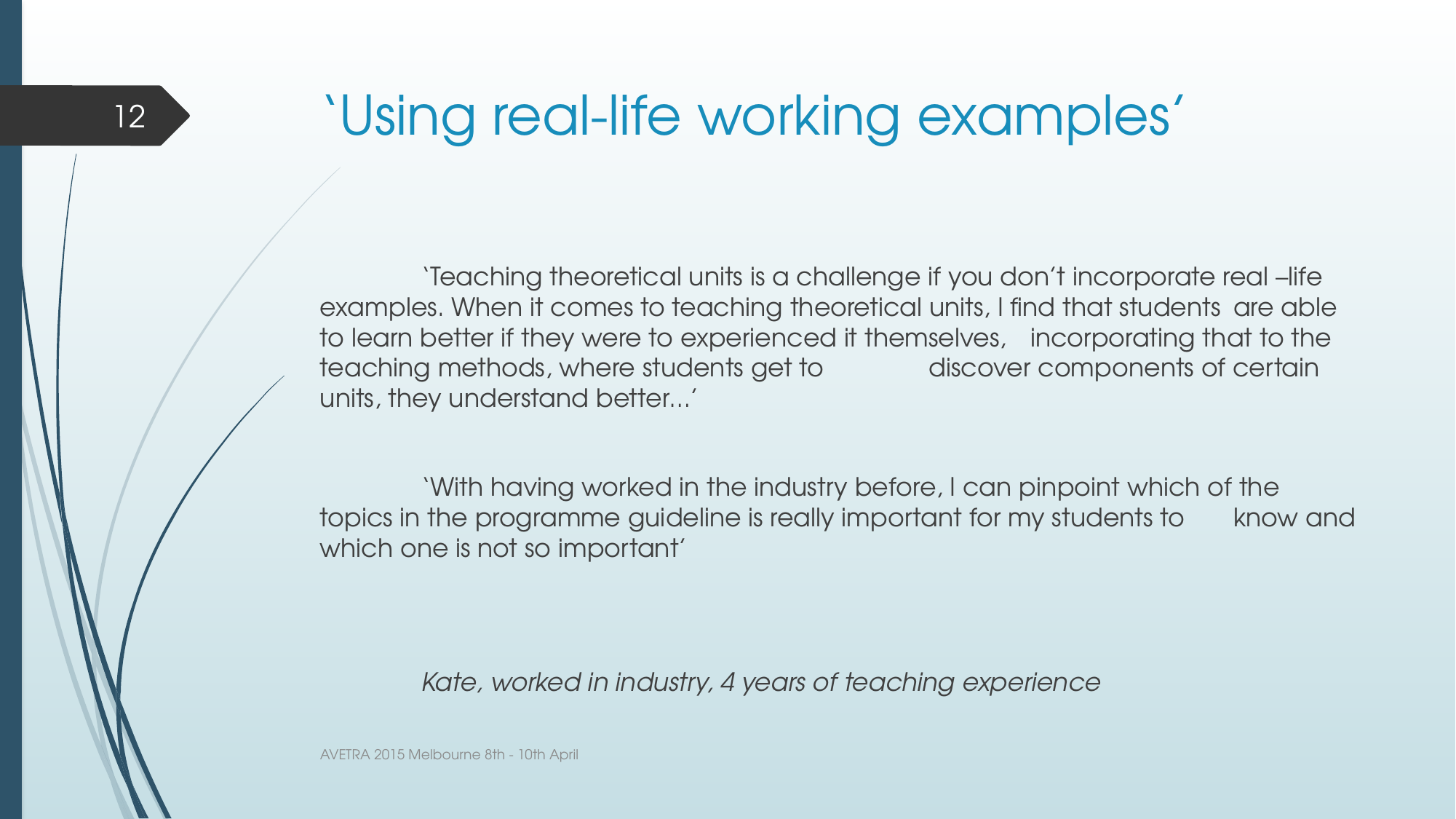

# ‘Using real-life working examples’
12
	‘Teaching theoretical units is a challenge if you don’t incorporate real –life 	examples. When it comes to teaching theoretical units, I find that students 	are able to learn better if they were to experienced it themselves, 	incorporating that to the teaching methods, where students get to 	discover components of certain units, they understand better…’

	‘With having worked in the industry before, I can pinpoint which of the 	topics in the programme guideline is really important for my students to 	know and which one is not so important’

					Kate, worked in industry, 4 years of teaching experience
AVETRA 2015 Melbourne 8th - 10th April